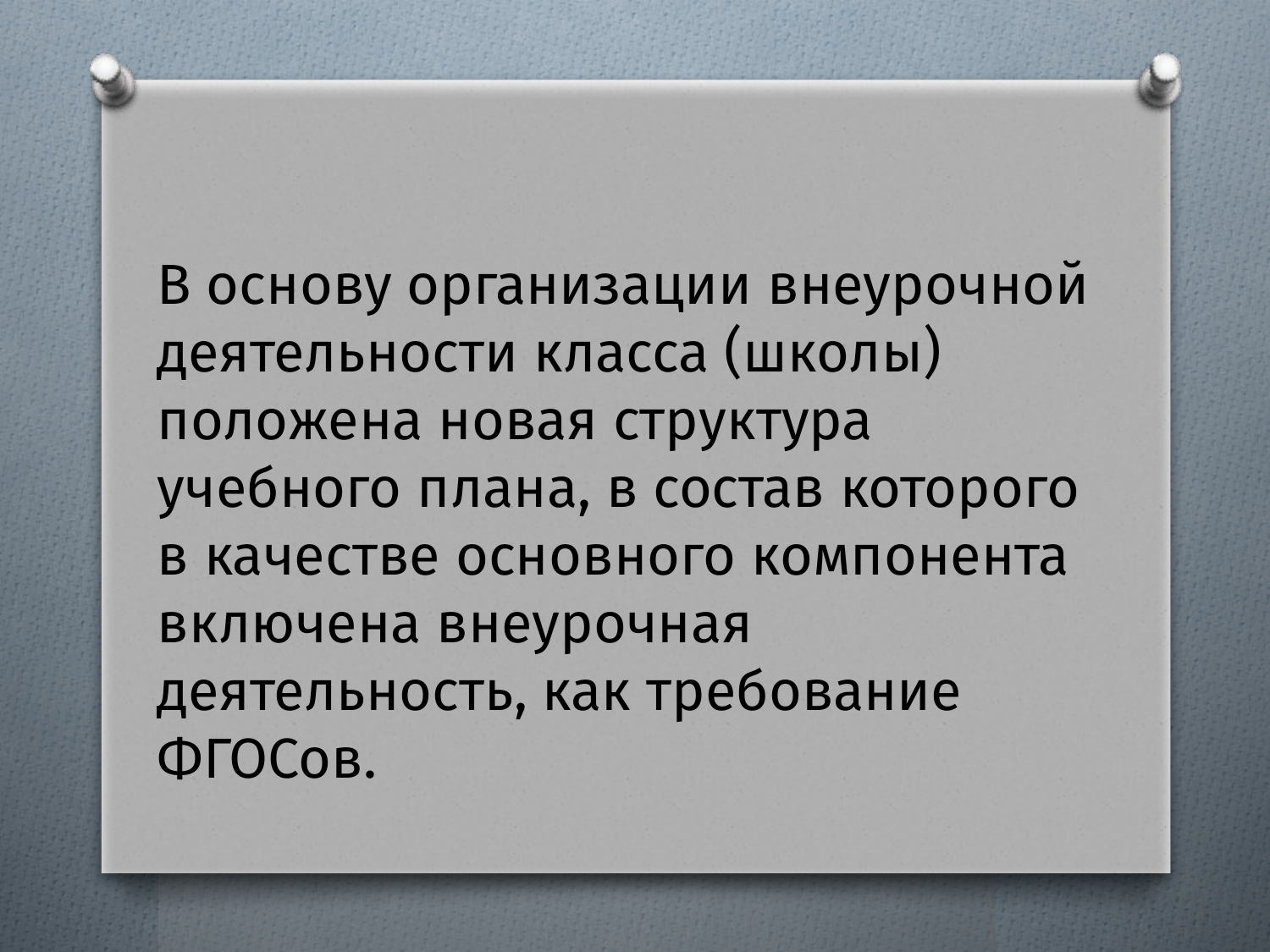

В основу организации внеурочной деятельности класса (школы) положена новая структура учебного плана, в состав которого в качестве основного компонента включена внеурочная деятельность, как требование ФГОСов.